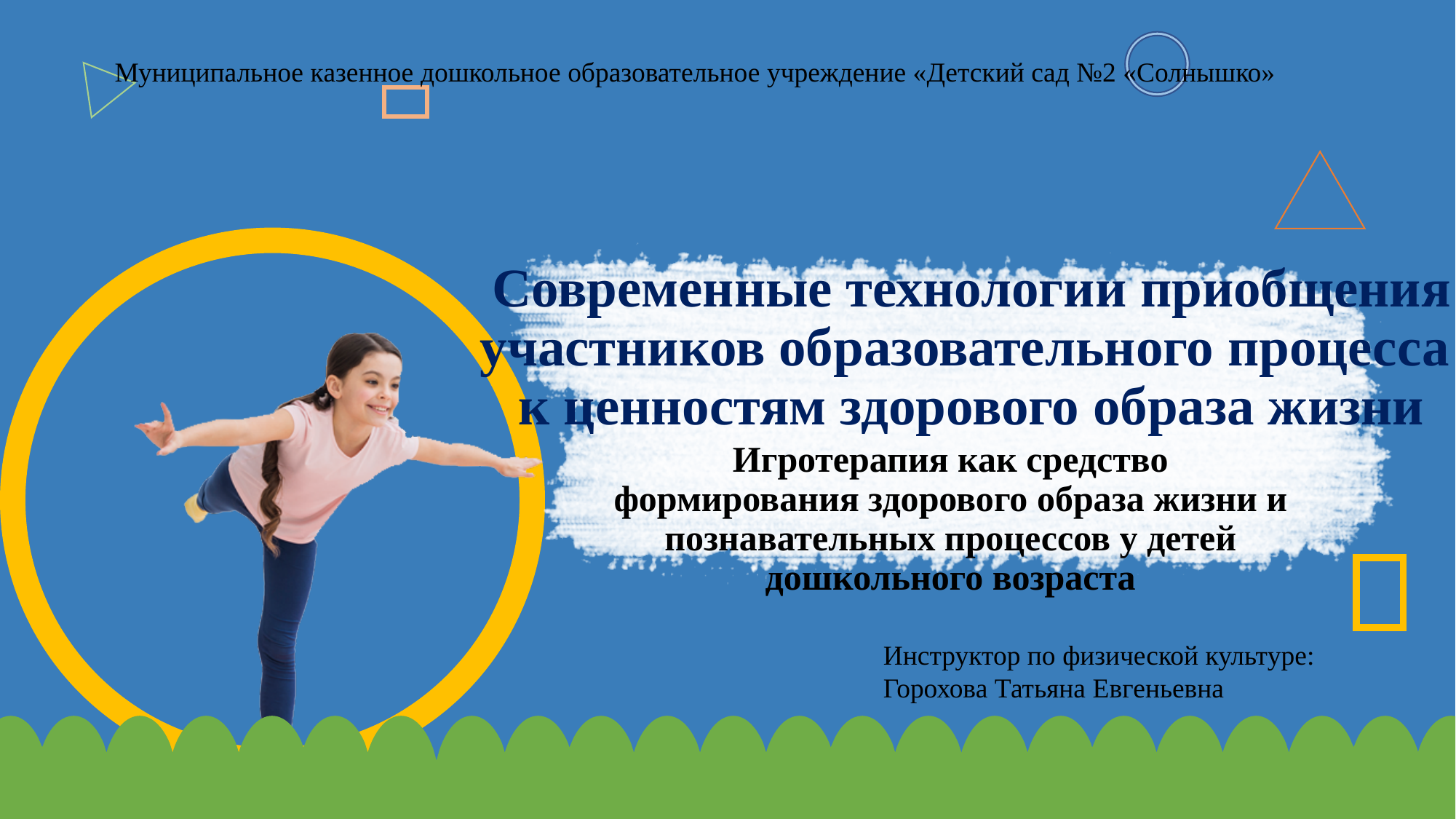

Муниципальное казенное дошкольное образовательное учреждение «Детский сад №2 «Солнышко»
# Современные технологии приобщения участников образовательного процесса к ценностям здорового образа жизни
Игротерапия как средство формирования здорового образа жизни и познавательных процессов у детей дошкольного возраста
Инструктор по физической культуре: Горохова Татьяна Евгеньевна